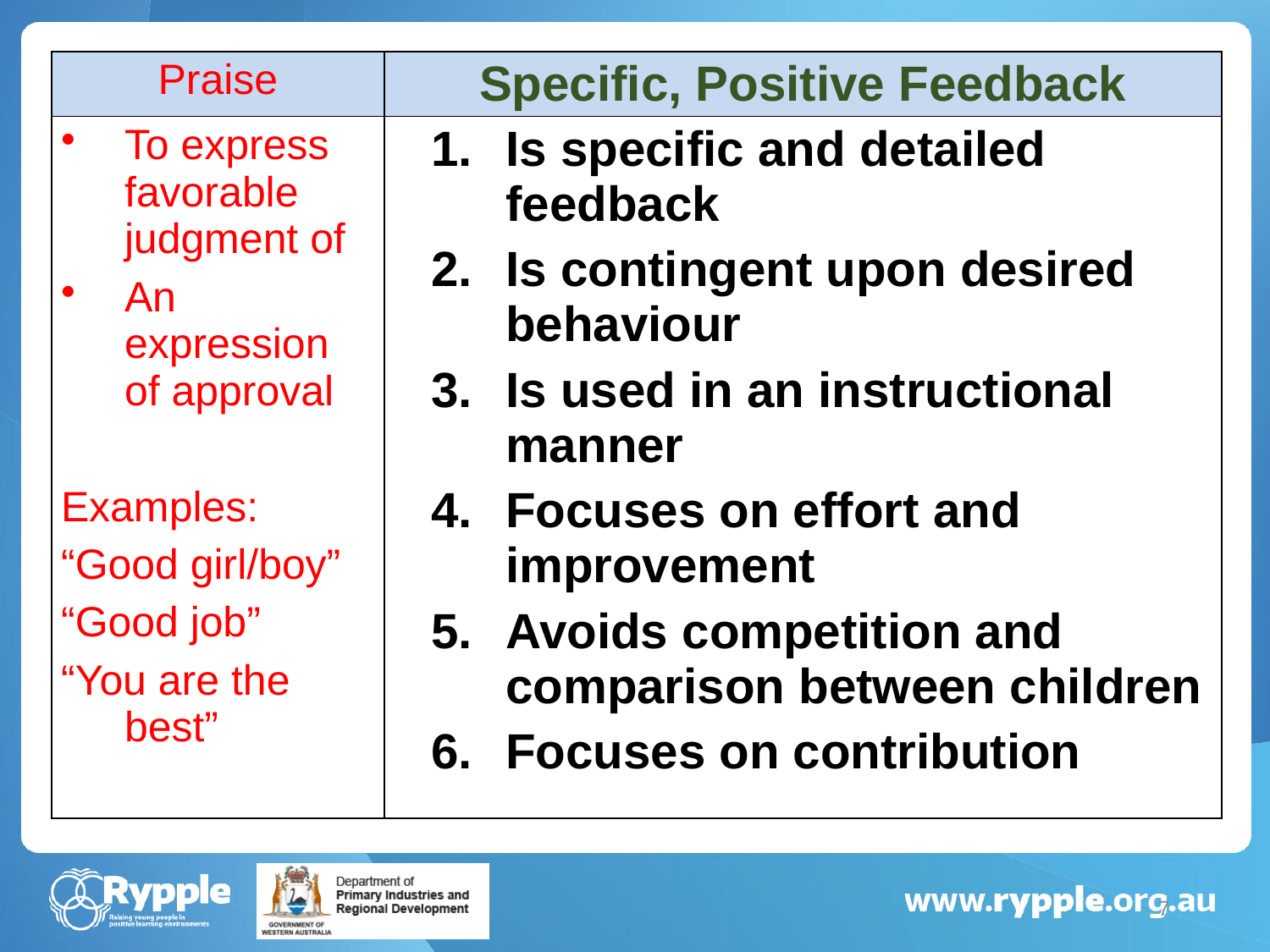

| Praise | Specific, Positive Feedback |
| --- | --- |
| To express favorable judgment of An expression of approval Examples: “Good girl/boy” “Good job” “You are the best” | Is specific and detailed feedback Is contingent upon desired behaviour Is used in an instructional manner Focuses on effort and improvement Avoids competition and comparison between children Focuses on contribution |
7